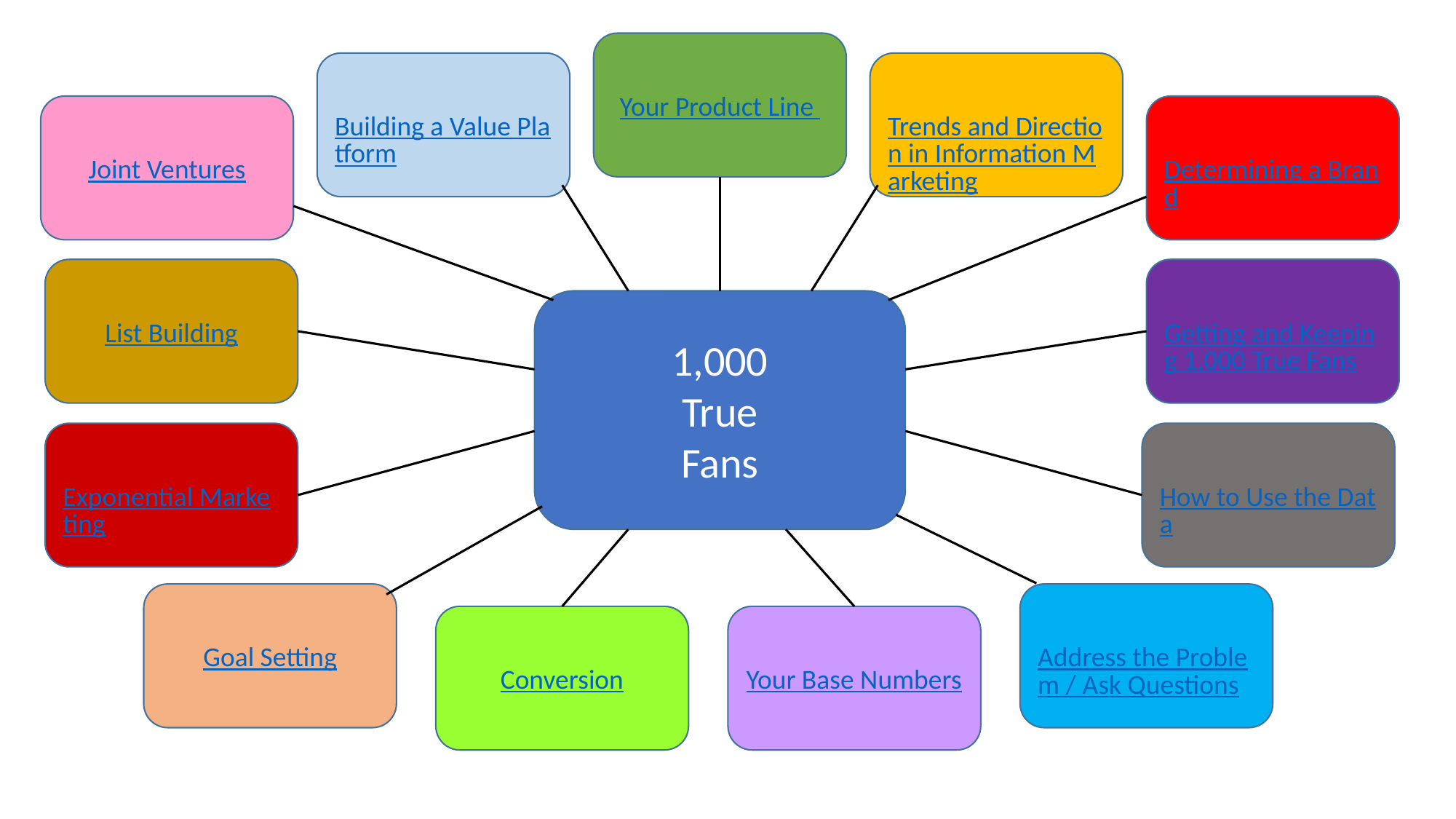

Your Product Line
Building a Value Platform
Trends and Direction in Information Marketing
Joint Ventures
Determining a Brand
List Building
Getting and Keeping 1,000 True Fans
1,000
True
Fans
Exponential Marketing
How to Use the Data
Goal Setting
Address the Problem / Ask Questions
Conversion
Your Base Numbers